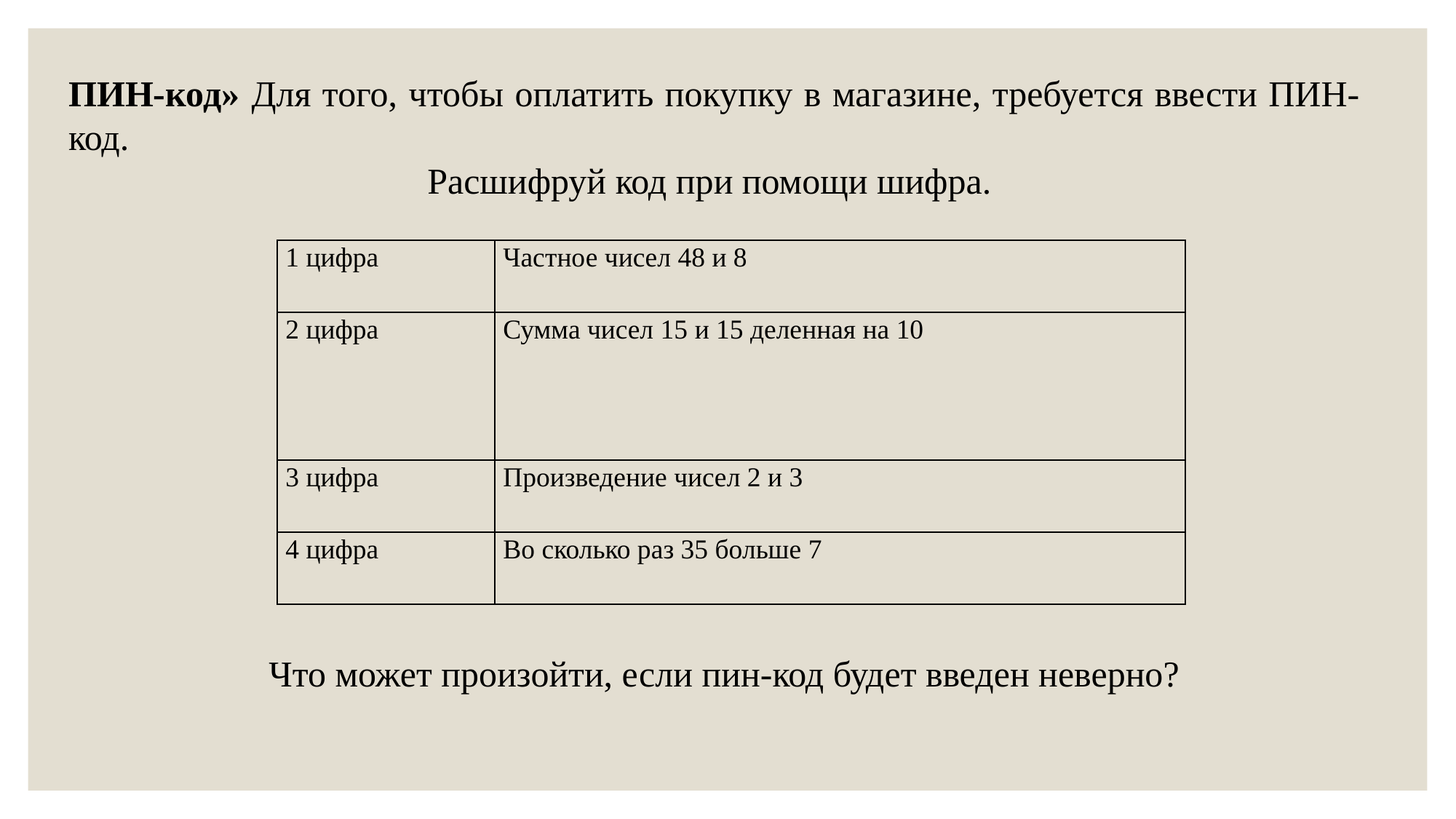

ПИН-код» Для того, чтобы оплатить покупку в магазине, требуется ввести ПИН-код.
Расшифруй код при помощи шифра.

| 1 цифра | Частное чисел 48 и 8 |
| --- | --- |
| 2 цифра | Сумма чисел 15 и 15 деленная на 10 |
| 3 цифра | Произведение чисел 2 и 3 |
| 4 цифра | Во сколько раз 35 больше 7 |
Что может произойти, если пин-код будет введен неверно?